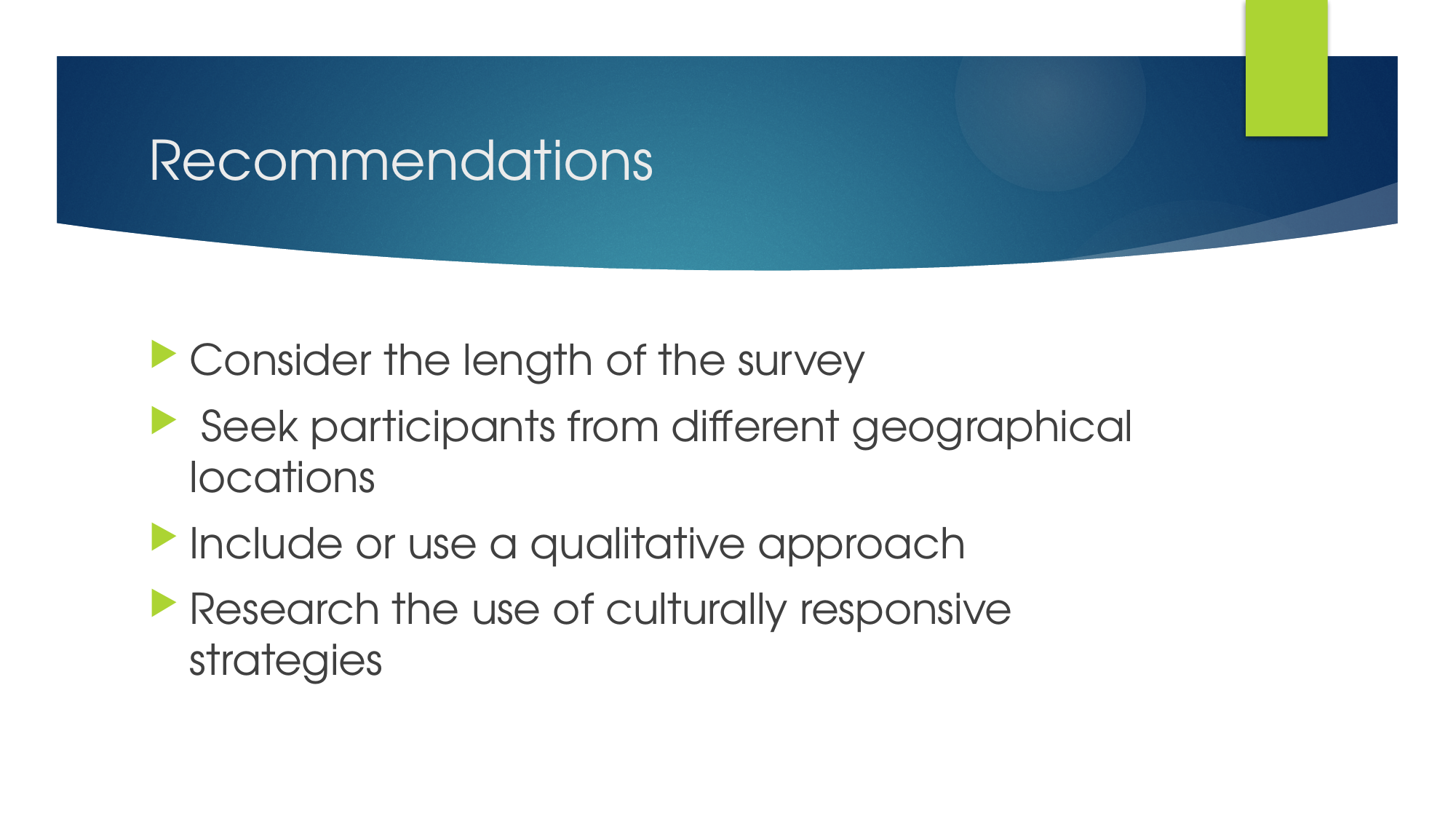

# Recommendations
Consider the length of the survey
 Seek participants from different geographical   locations
Include or use a qualitative approach
Research the use of culturally responsive strategies